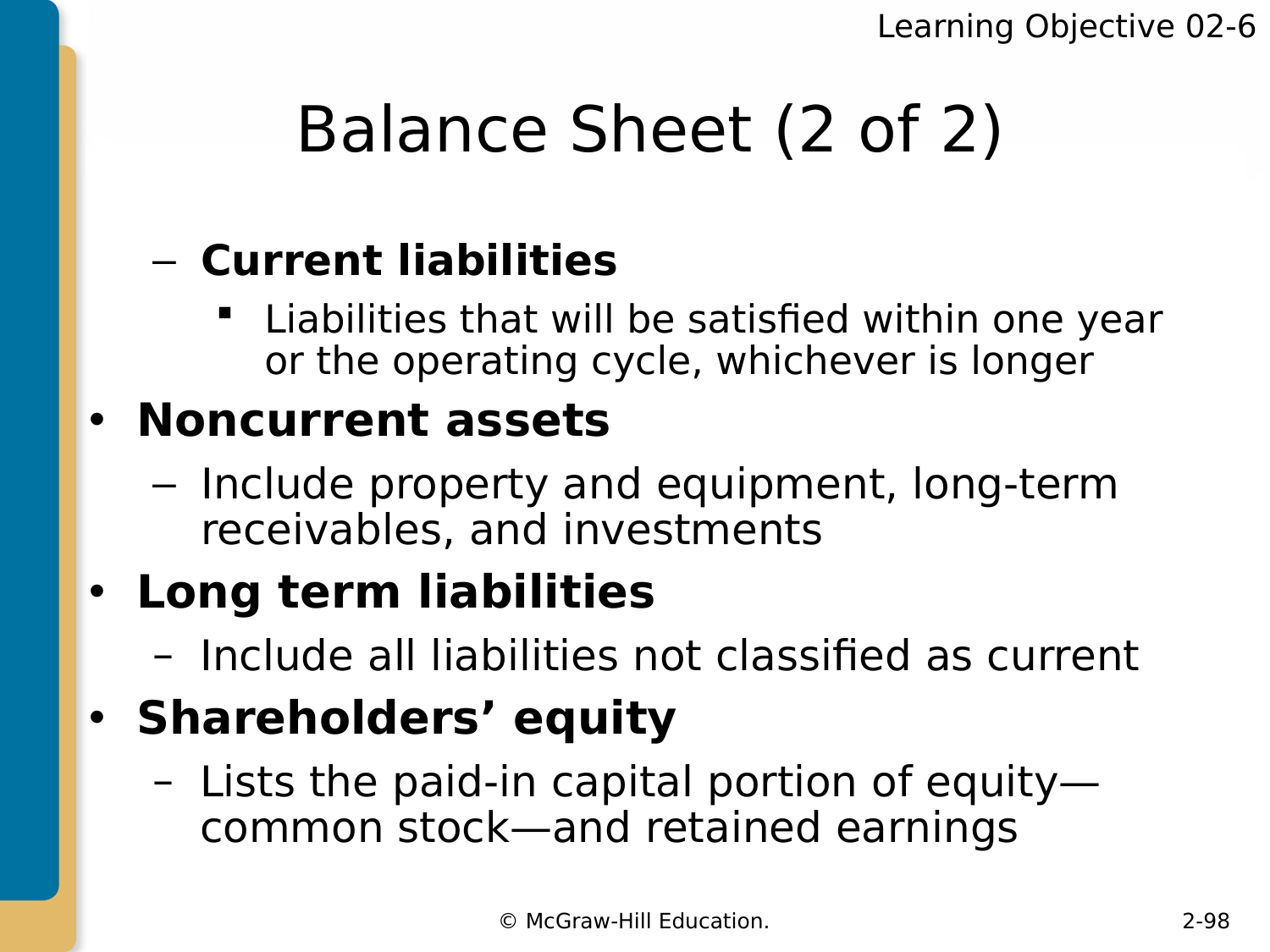

Learning Objective 02-6
# Balance Sheet (2 of 2)
Current liabilities
Liabilities that will be satisfied within one year or the operating cycle, whichever is longer
Noncurrent assets
Include property and equipment, long-term receivables, and investments
Long term liabilities
Include all liabilities not classified as current
Shareholders’ equity
Lists the paid-in capital portion of equity—common stock—and retained earnings